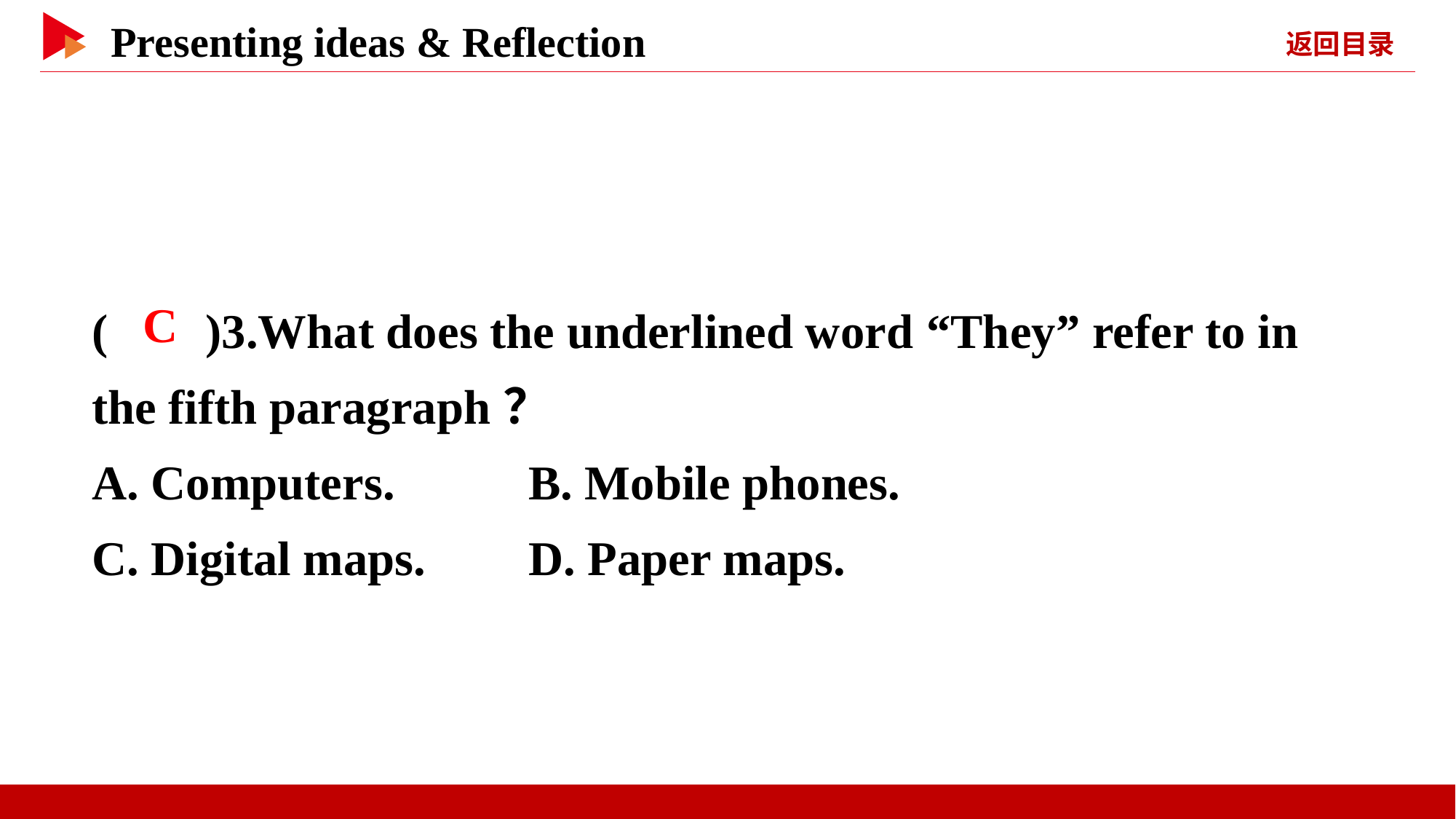

(        )3.What does the underlined word “They” refer to in the fifth paragraph？
A. Computers.		B. Mobile phones.
C. Digital maps.	D. Paper maps.
   C